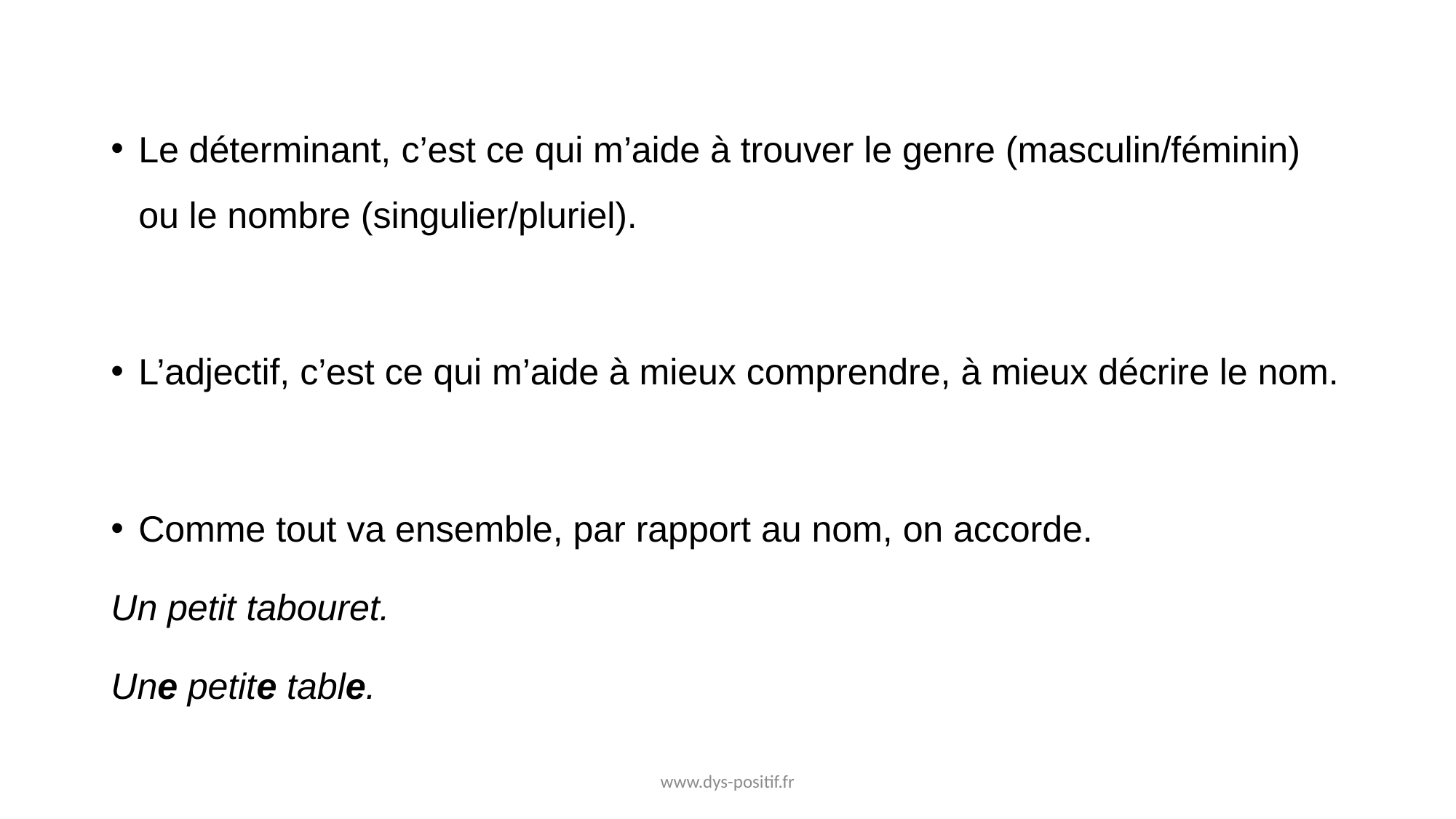

Le déterminant, c’est ce qui m’aide à trouver le genre (masculin/féminin) ou le nombre (singulier/pluriel).

L’adjectif, c’est ce qui m’aide à mieux comprendre, à mieux décrire le nom.

Comme tout va ensemble, par rapport au nom, on accorde.
Un petit tabouret.
Une petite table.

www.dys-positif.fr